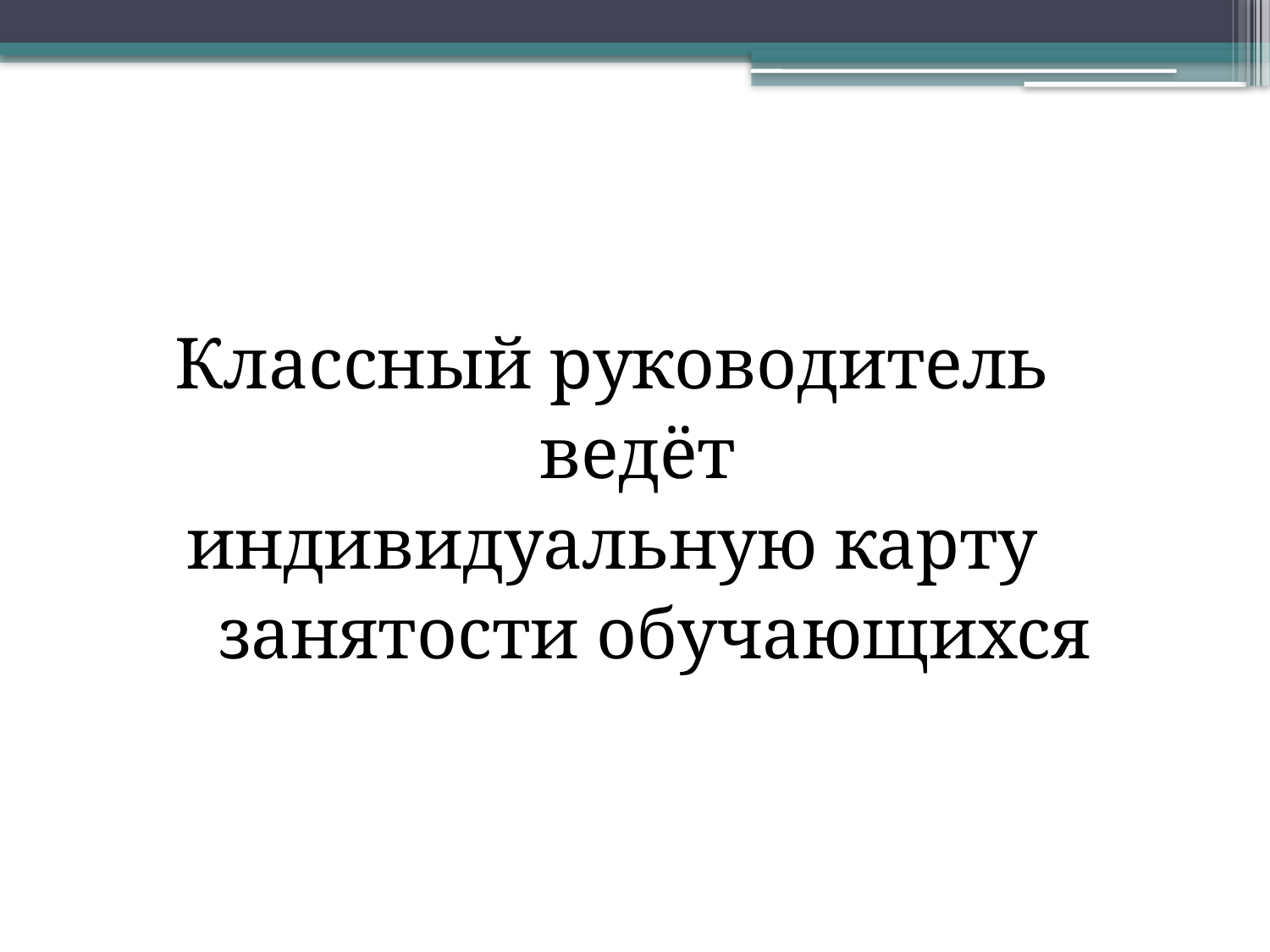

#
Классный руководитель
   ведёт
индивидуальную карту
    занятости обучающихся